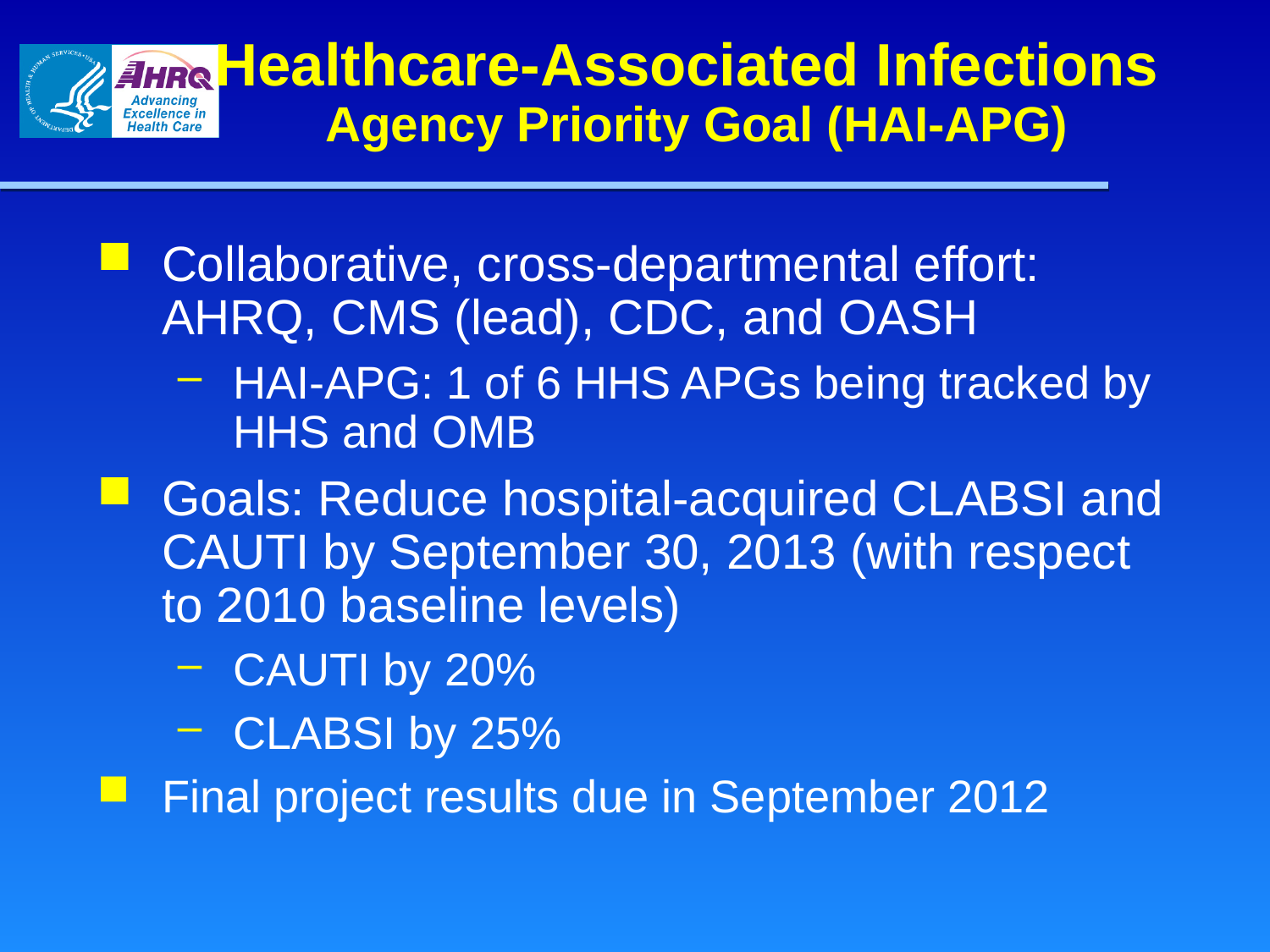

# Healthcare-Associated Infections Agency Priority Goal (HAI-APG)
Collaborative, cross-departmental effort:  AHRQ, CMS (lead), CDC, and OASH
HAI-APG: 1 of 6 HHS APGs being tracked by HHS and OMB
Goals: Reduce hospital-acquired CLABSI and CAUTI by September 30, 2013 (with respect to 2010 baseline levels)
CAUTI by 20%
CLABSI by 25%
Final project results due in September 2012